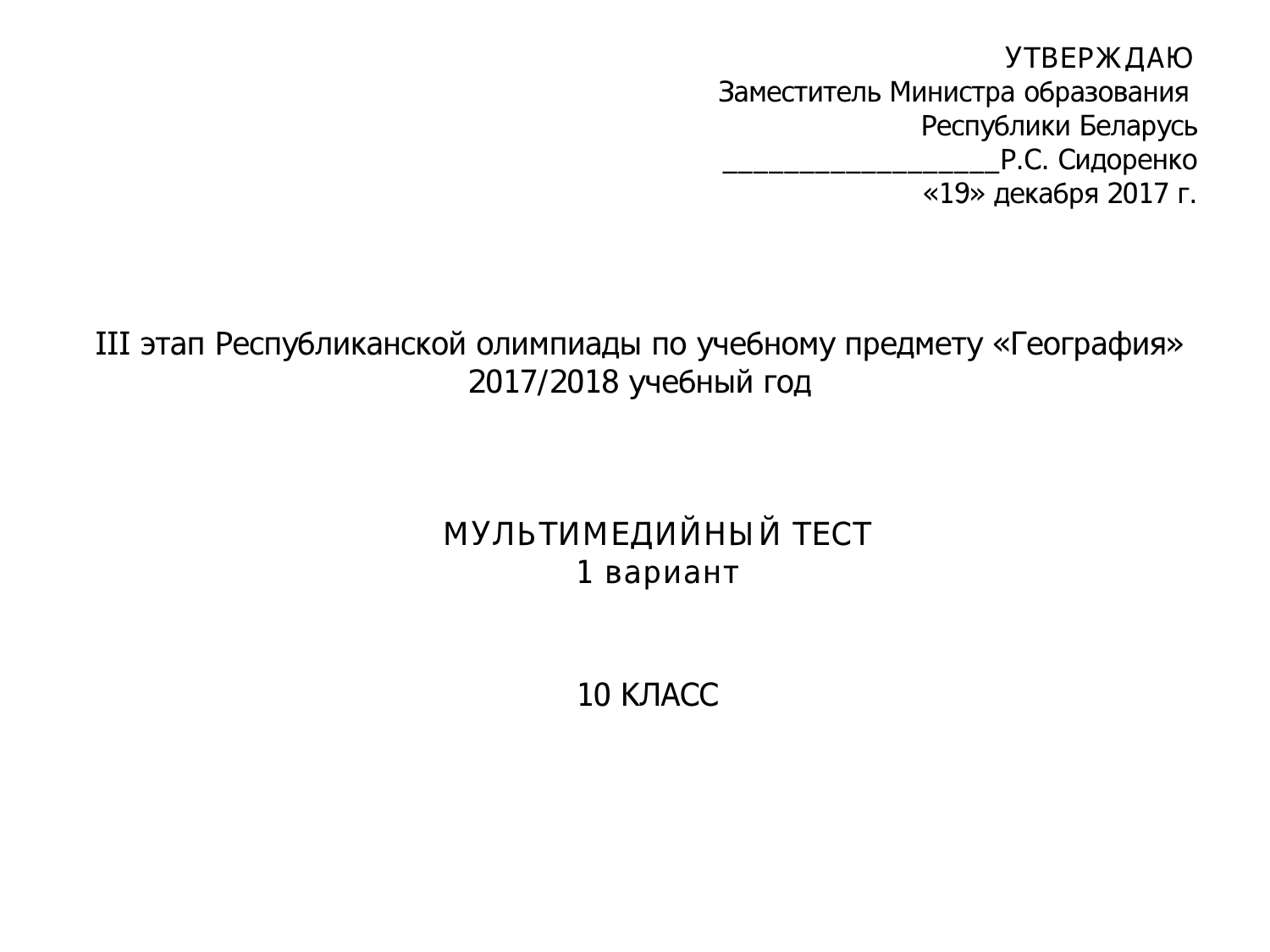

УТВЕРЖДАЮ
Заместитель Министра образования
Республики Беларусь
__________________Р.С. Сидоренко
«19» декабря 2017 г.

III этап Республиканской олимпиады по учебному предмету «География» 2017/2018 учебный год

МУЛЬТИМЕДИЙНЫЙ ТЕСТ
1 вариант
10 КЛАСС